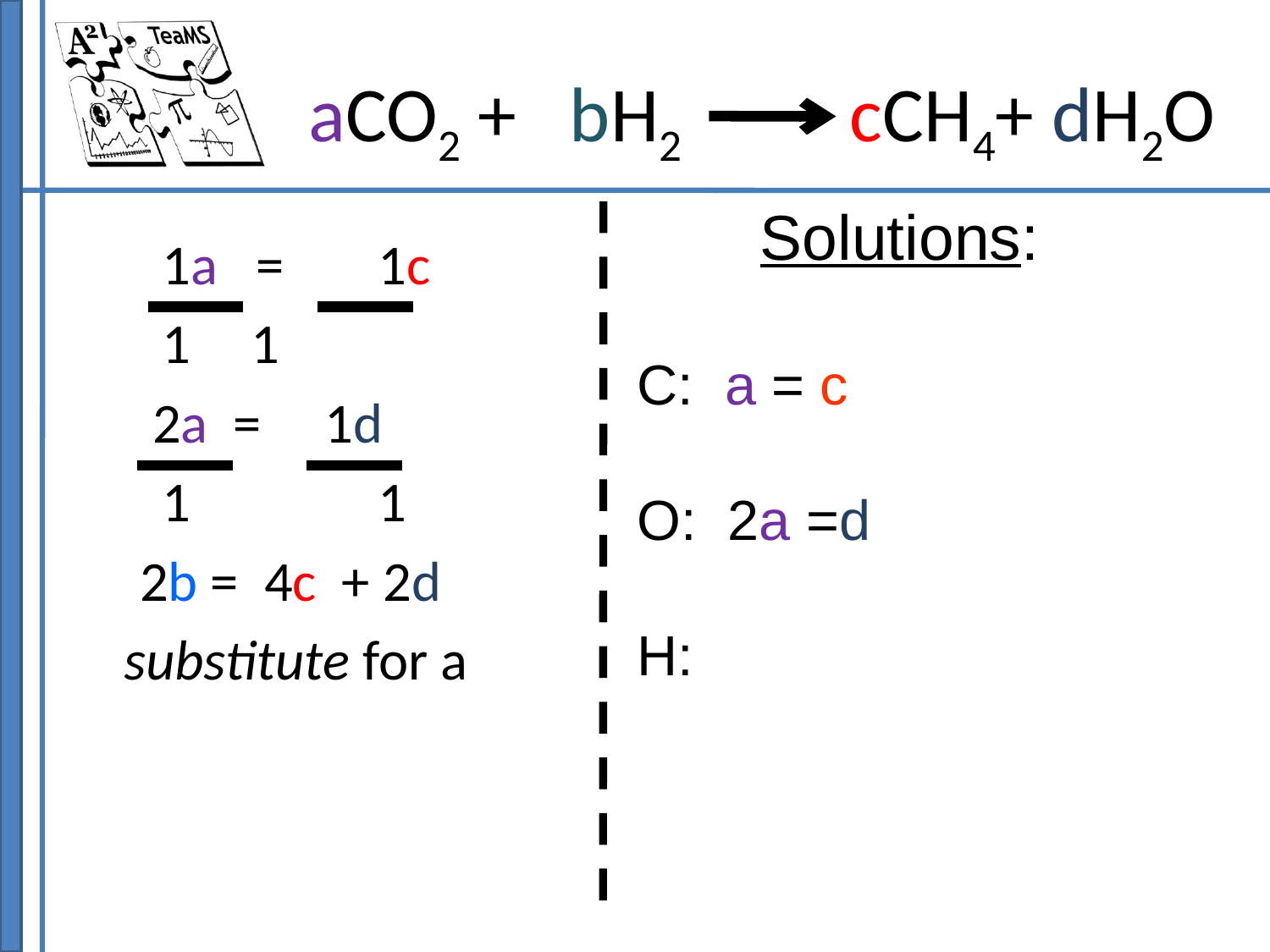

# aCO2 +   bH2          cCH4+ dH2O
Solutions:

C:  a = c

O:  2a =d

H:
	   1a   =	1c
	   1  	1
      2a  =     1d
	   1		1
     2b =  4c  + 2d
	substitute for a